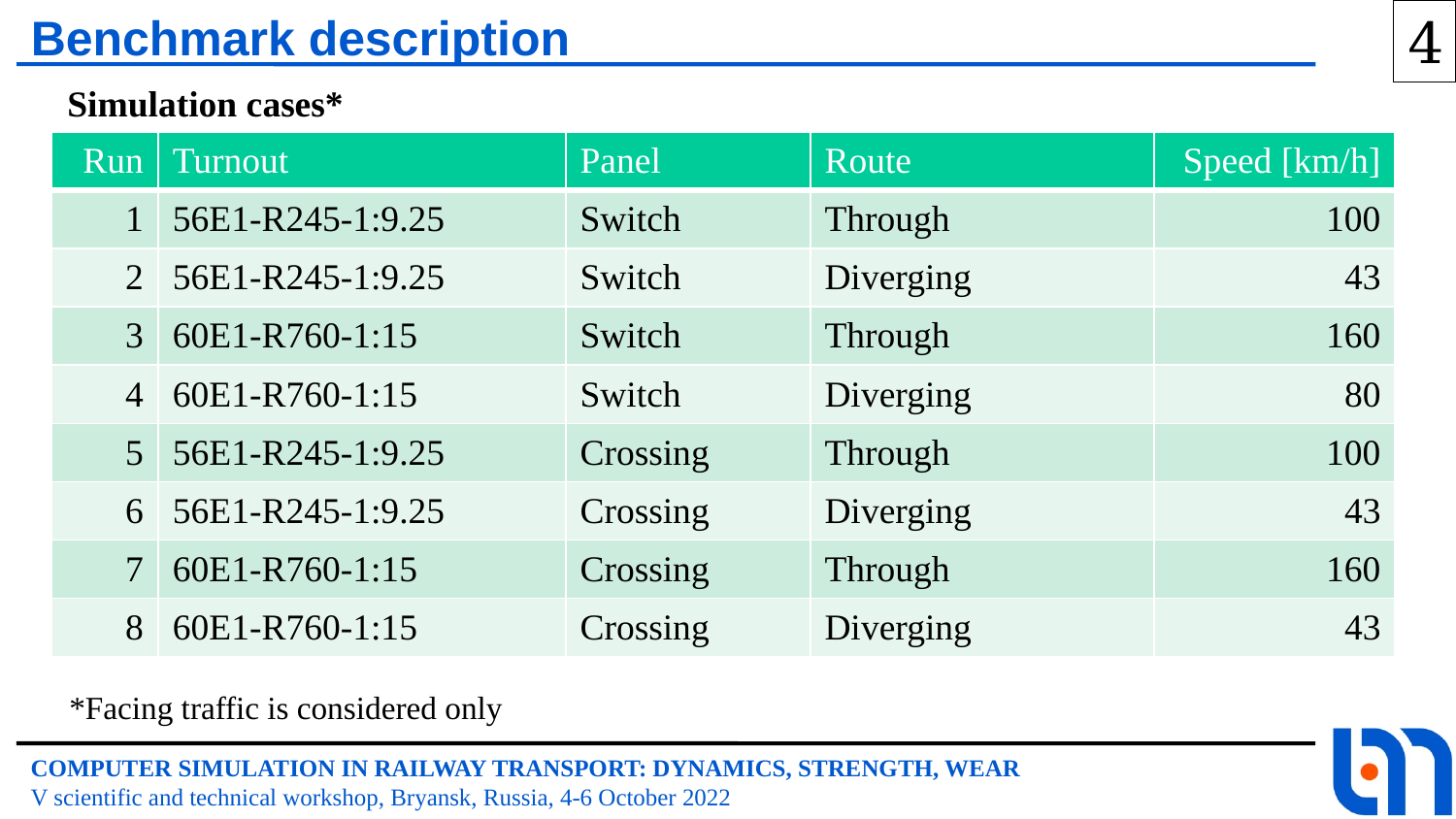

Benchmark description
4
Simulation cases*
| Run | Turnout | Panel | Route | Speed [km/h] |
| --- | --- | --- | --- | --- |
| 1 | 56E1-R245-1:9.25 | Switch | Through | 100 |
| 2 | 56E1-R245-1:9.25 | Switch | Diverging | 43 |
| 3 | 60E1-R760-1:15 | Switch | Through | 160 |
| 4 | 60E1-R760-1:15 | Switch | Diverging | 80 |
| 5 | 56E1-R245-1:9.25 | Crossing | Through | 100 |
| 6 | 56E1-R245-1:9.25 | Crossing | Diverging | 43 |
| 7 | 60E1-R760-1:15 | Crossing | Through | 160 |
| 8 | 60E1-R760-1:15 | Crossing | Diverging | 43 |
*Facing traffic is considered only